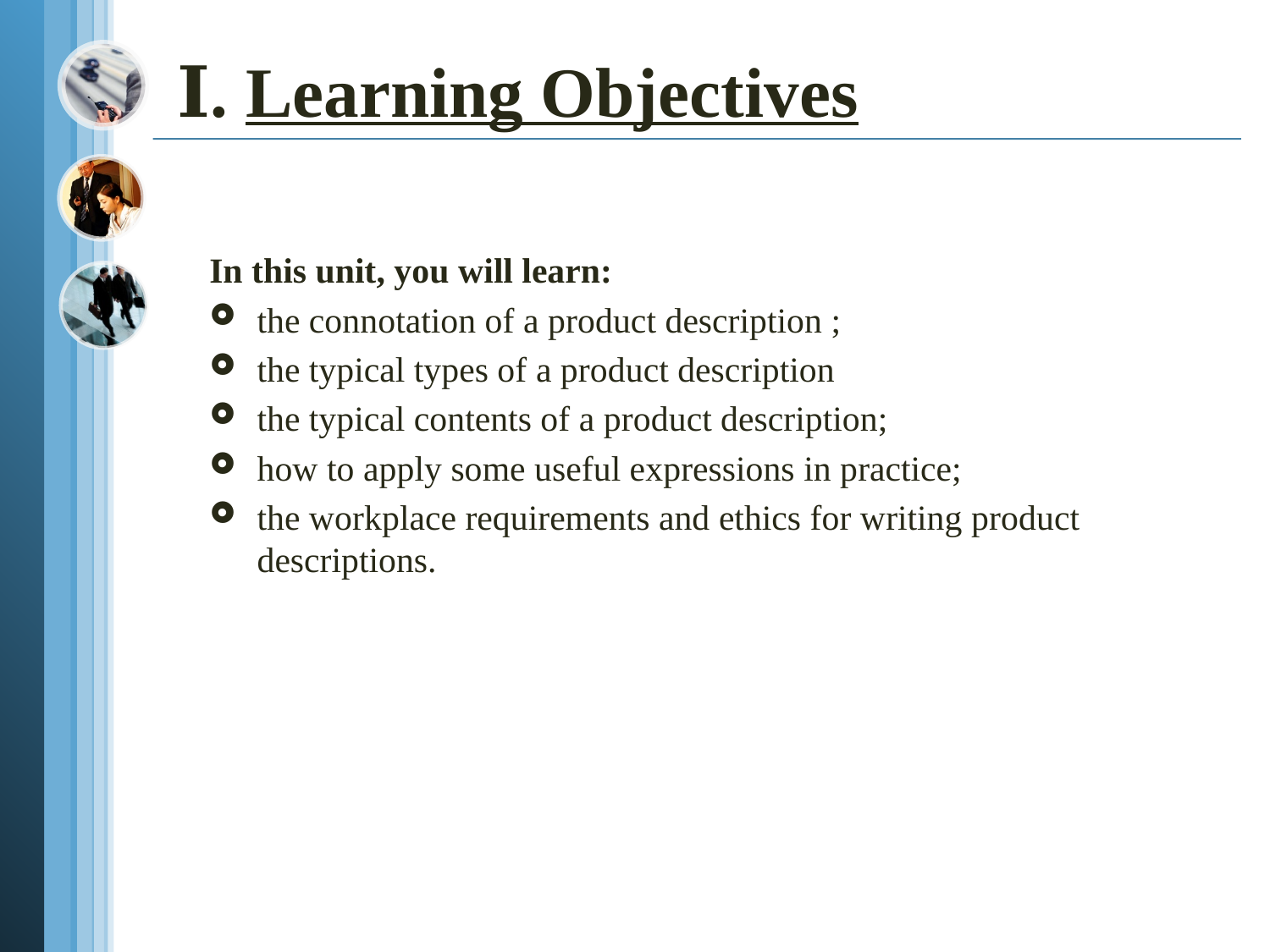

# Ⅰ. Learning Objectives
In this unit, you will learn:
the connotation of a product description ;
the typical types of a product description
the typical contents of a product description;
how to apply some useful expressions in practice;
the workplace requirements and ethics for writing product descriptions.